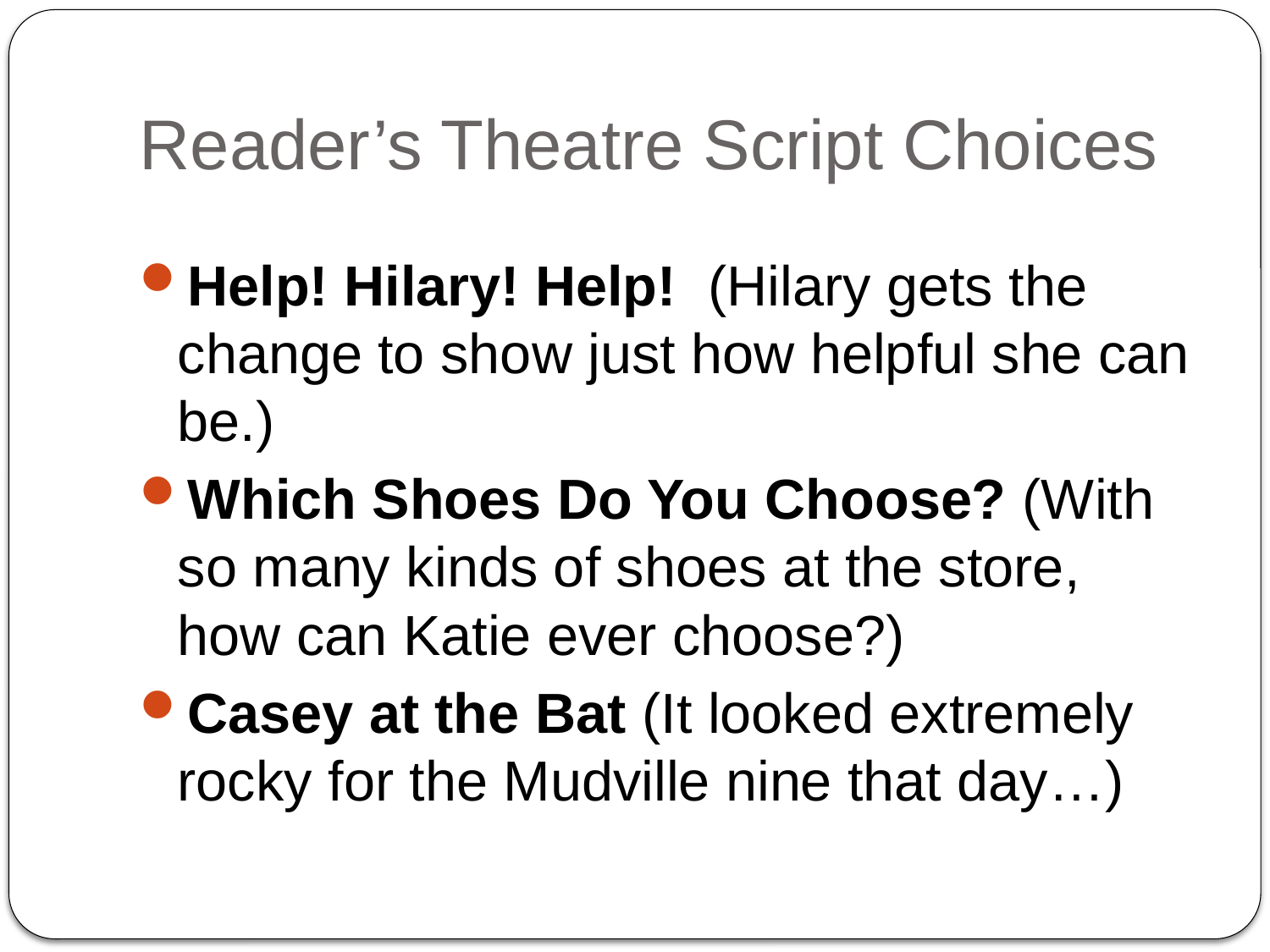

# Reader’s Theatre Script Choices
Help! Hilary! Help!  (Hilary gets the change to show just how helpful she can be.)
Which Shoes Do You Choose? (With so many kinds of shoes at the store, how can Katie ever choose?)
Casey at the Bat (It looked extremely rocky for the Mudville nine that day…)